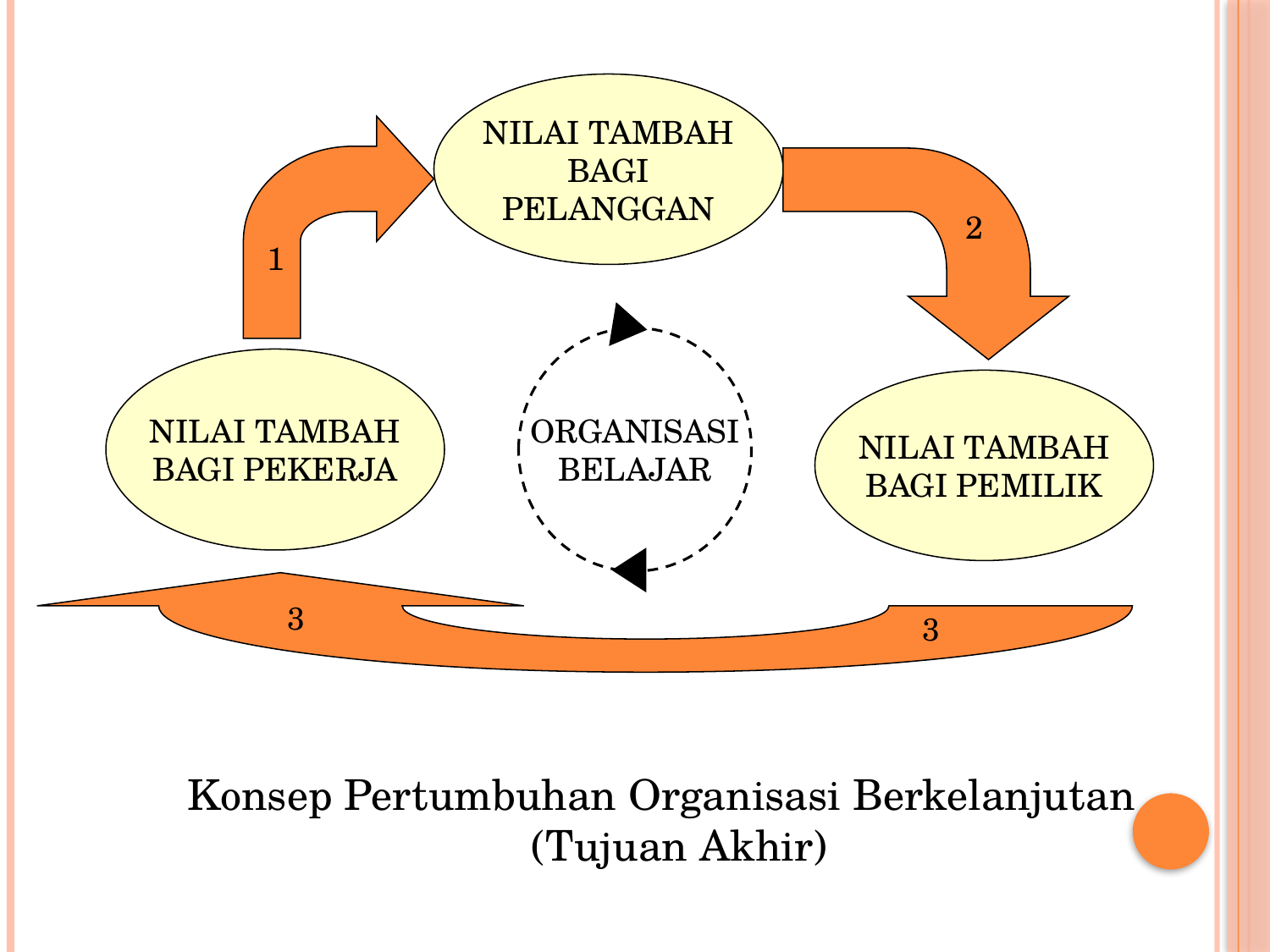

NILAI TAMBAH
BAGI
PELANGGAN

2
1

ORGANISASI
BELAJAR
NILAI TAMBAH
BAGI PEKERJA
NILAI TAMBAH
BAGI PEMILIK

3
3
Konsep Pertumbuhan Organisasi Berkelanjutan
                             (Tujuan Akhir)